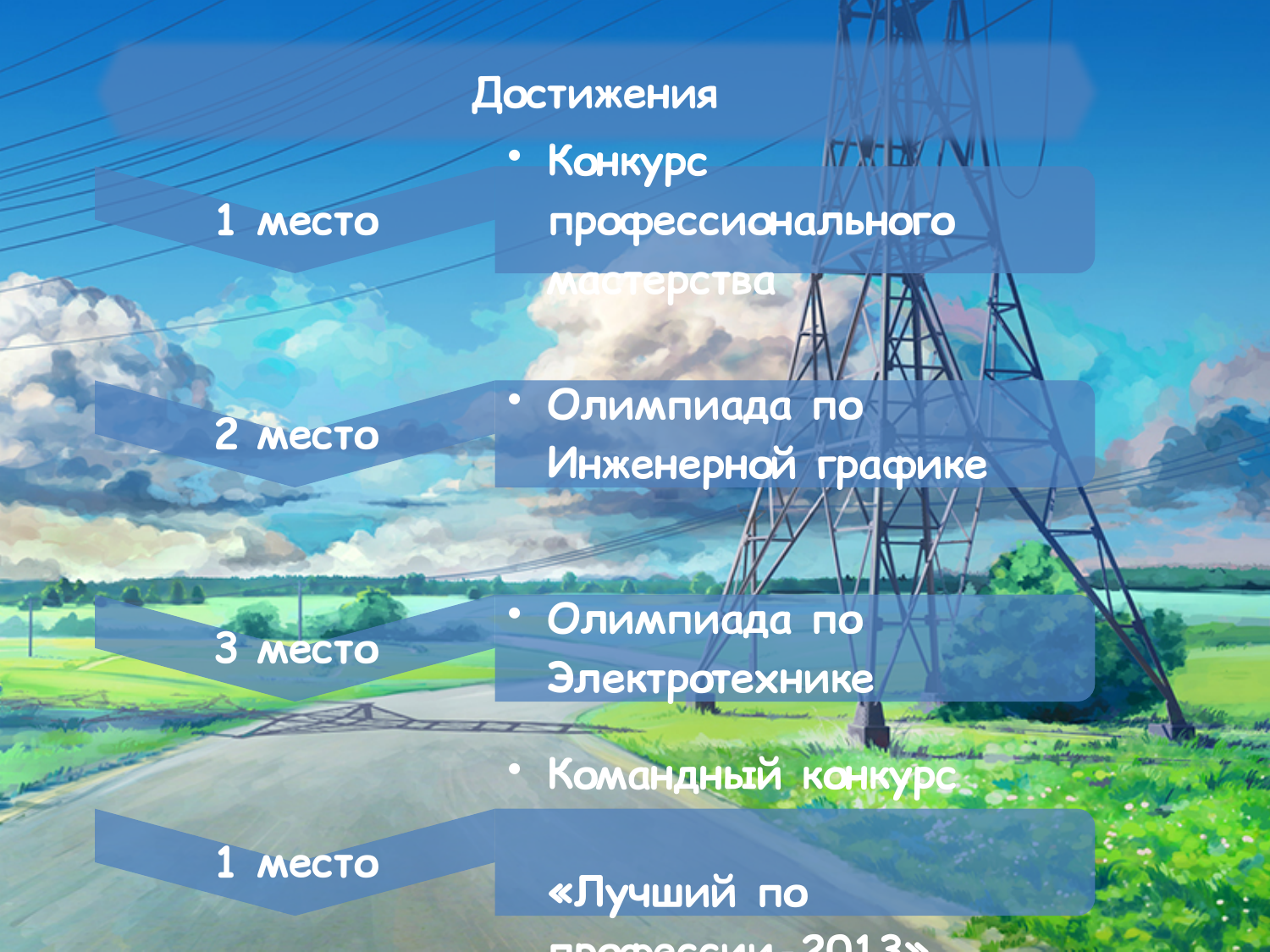

Достижения
1 место
2 место
Олимпиада по Инженерной графике
3 место
Олимпиада по Электротехнике
1 место